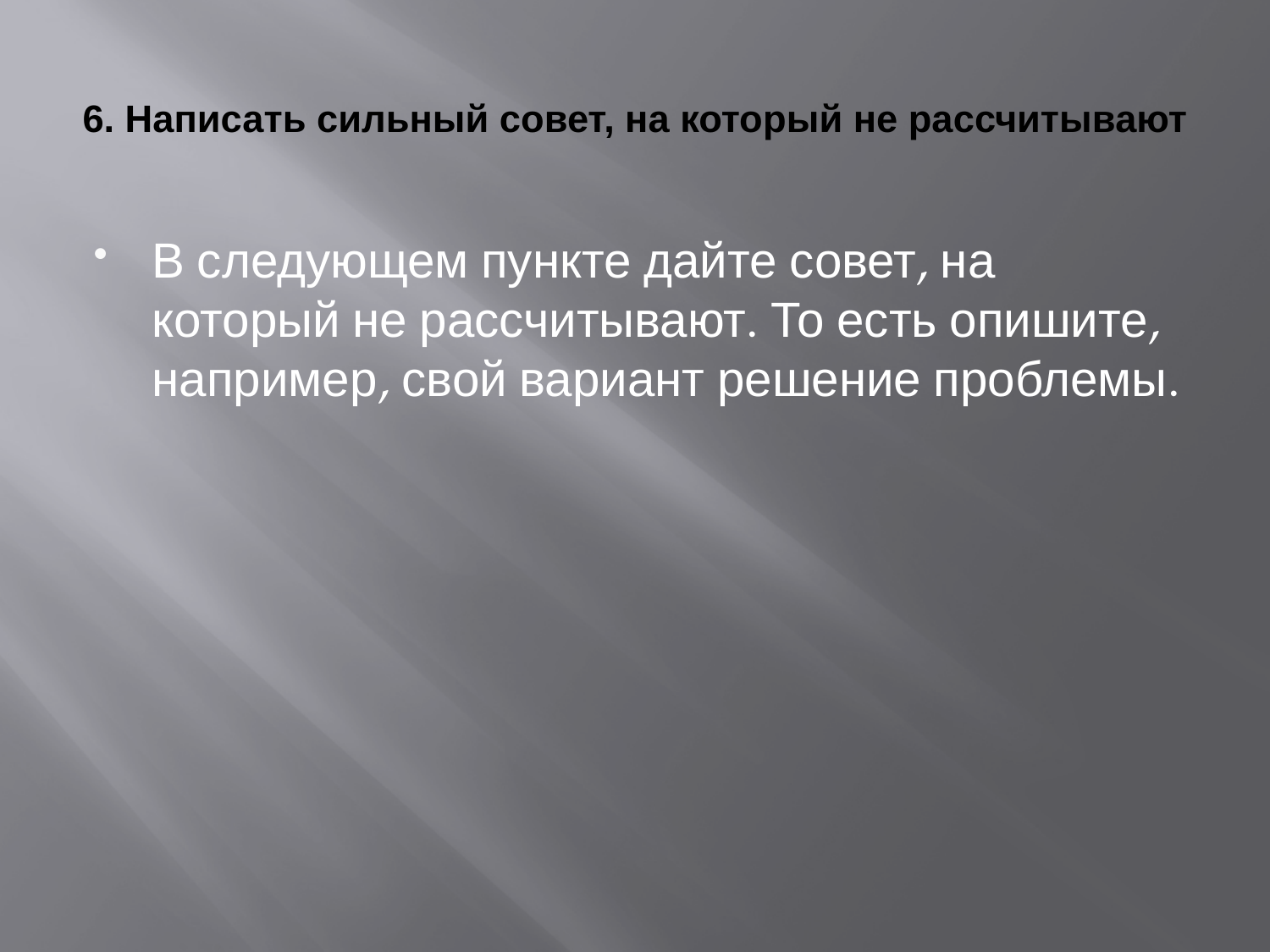

# 6. Написать сильный совет, на который не рассчитывают
В следующем пункте дайте совет, на который не рассчитывают. То есть опишите, например, свой вариант решение проблемы.